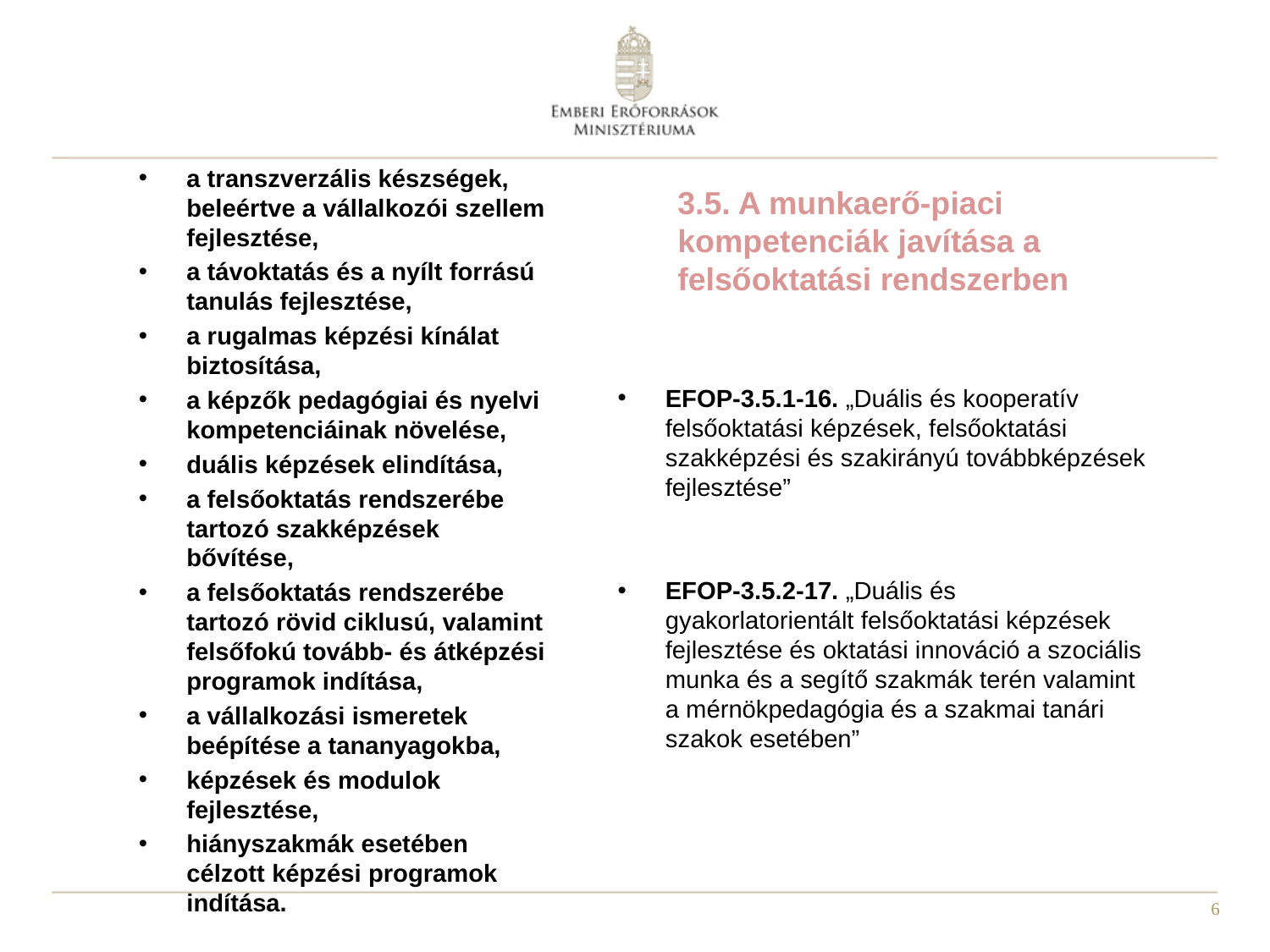

a transzverzális készségek, beleértve a vállalkozói szellem fejlesztése,
a távoktatás és a nyílt forrású tanulás fejlesztése,
a rugalmas képzési kínálat biztosítása,
a képzők pedagógiai és nyelvi kompetenciáinak növelése,
duális képzések elindítása,
a felsőoktatás rendszerébe tartozó szakképzések bővítése,
a felsőoktatás rendszerébe tartozó rövid ciklusú, valamint felsőfokú tovább- és átképzési programok indítása,
a vállalkozási ismeretek beépítése a tananyagokba,
képzések és modulok fejlesztése,
hiányszakmák esetében célzott képzési programok indítása.

# 3.5. A munkaerő-piaci kompetenciák javítása a felsőoktatási rendszerben

EFOP-3.5.1-16. „Duális és kooperatív felsőoktatási képzések, felsőoktatási szakképzési és szakirányú továbbképzések fejlesztése”

EFOP-3.5.2-17. „Duális és gyakorlatorientált felsőoktatási képzések fejlesztése és oktatási innováció a szociális munka és a segítő szakmák terén valamint a mérnökpedagógia és a szakmai tanári szakok esetében”